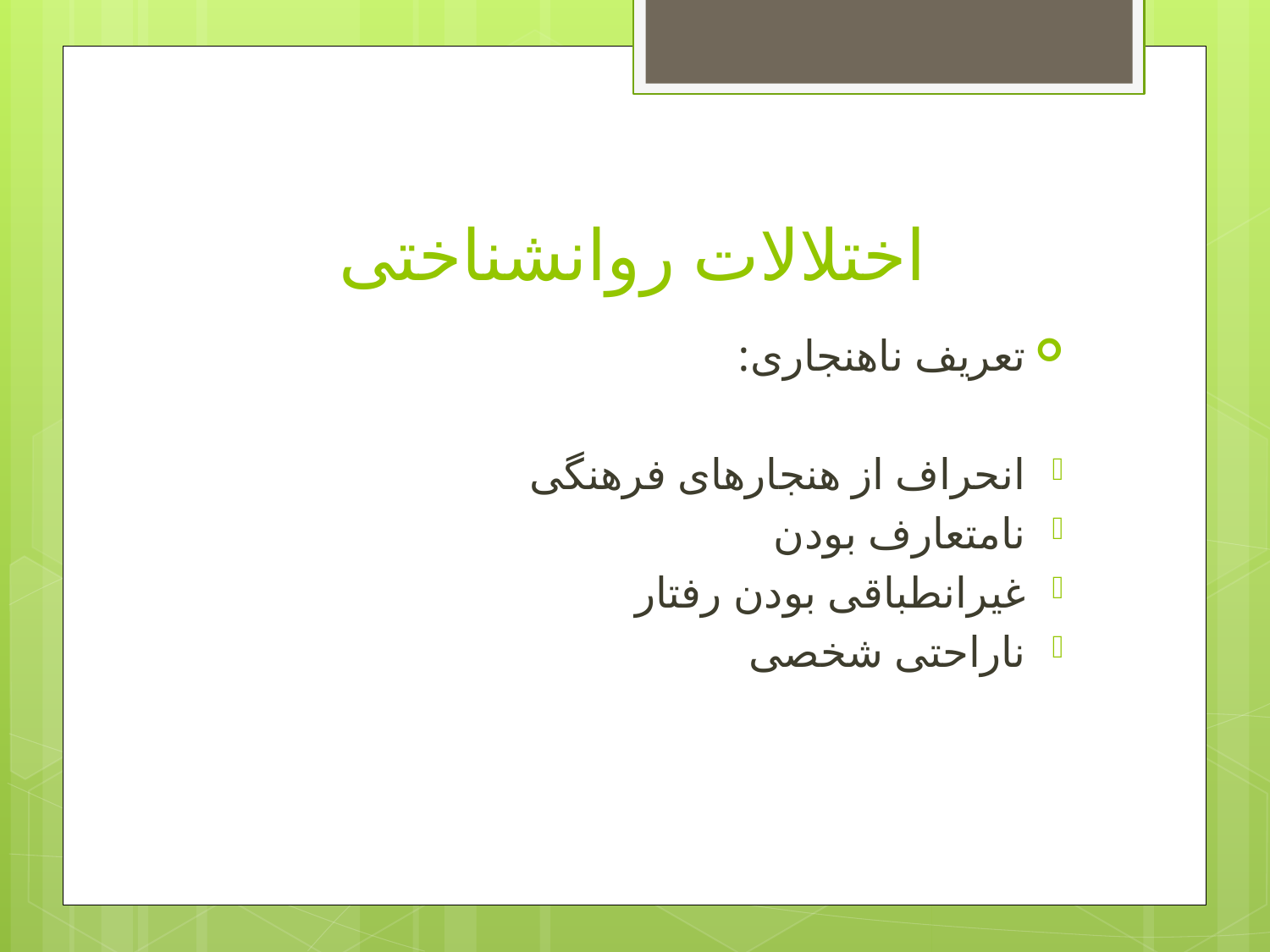

# اختلالات روانشناختی
تعریف ناهنجاری:

انحراف از هنجارهای فرهنگی
نامتعارف بودن
غیرانطباقی بودن رفتار
ناراحتی شخصی